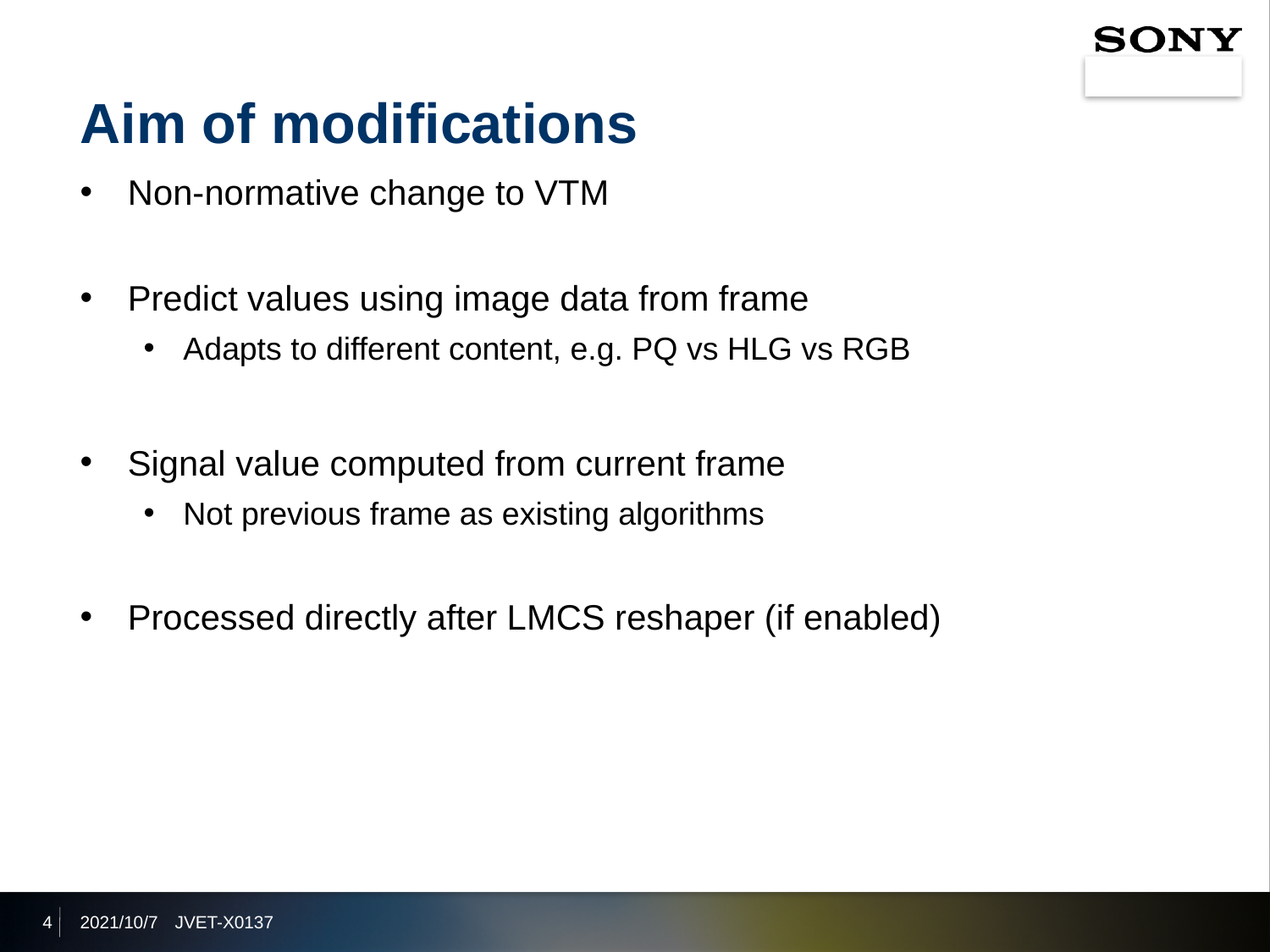

# Aim of modifications
Non-normative change to VTM

Predict values using image data from frame
Adapts to different content, e.g. PQ vs HLG vs RGB

Signal value computed from current frame
Not previous frame as existing algorithms

Processed directly after LMCS reshaper (if enabled)
4
2021/10/7
JVET-X0137